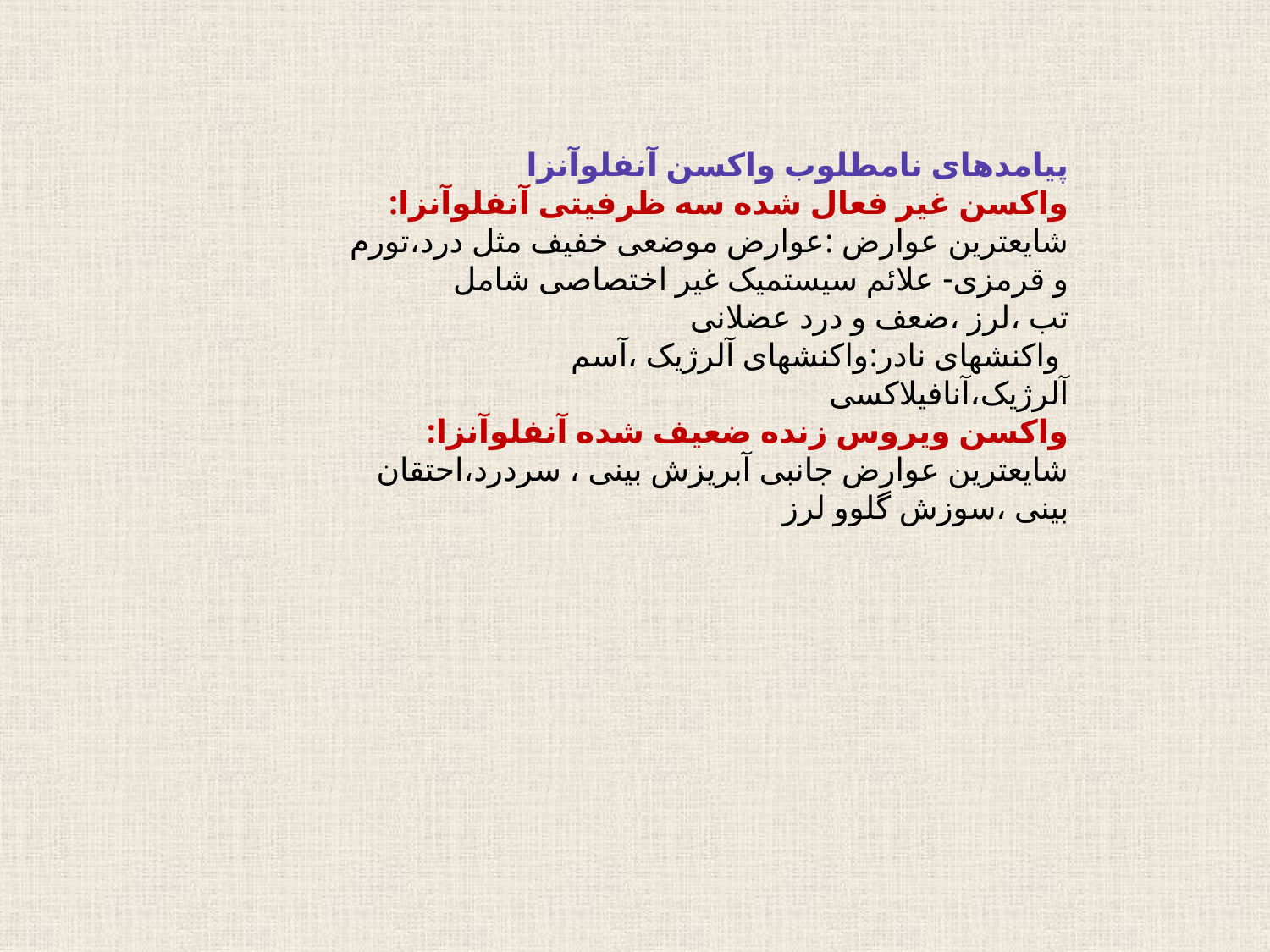

پیامدهای نامطلوب واکسن آنفلوآنزا
واکسن غیر فعال شده سه ظرفیتی آنفلوآنزا:
شایعترین عوارض :عوارض موضعی خفیف مثل درد،تورم و قرمزی- علائم سیستمیک غیر اختصاصی شامل تب ،لرز ،ضعف و درد عضلانی
 واکنشهای نادر:واکنشهای آلرژیک ،آسم آلرژیک،آنافیلاکسی
واکسن ویروس زنده ضعیف شده آنفلوآنزا:
شایعترین عوارض جانبی آبریزش بینی ، سردرد،احتقان بینی ،سوزش گلوو لرز